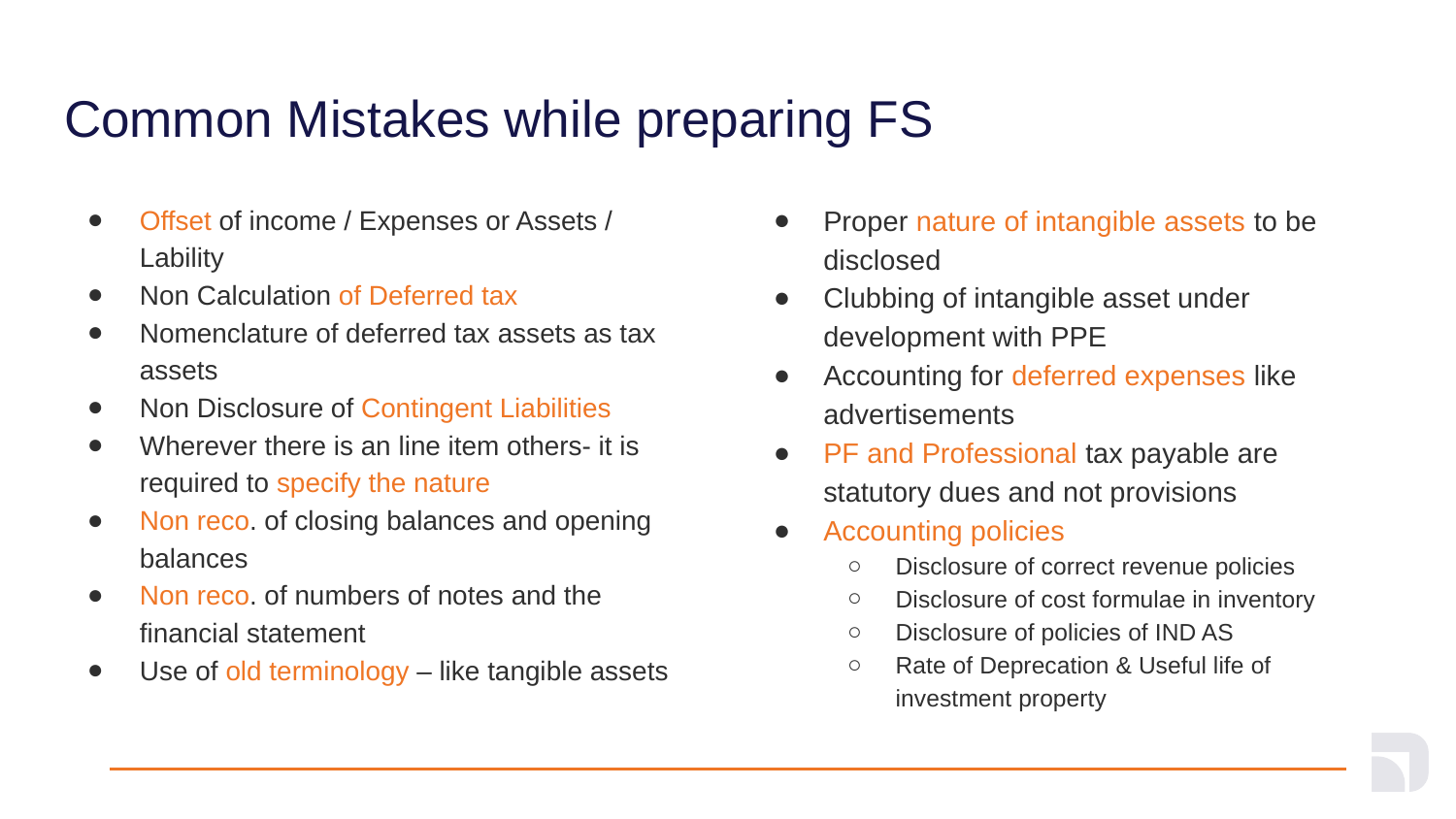

# Common Mistakes while preparing FS
Offset of income / Expenses or Assets / Lability
Non Calculation of Deferred tax
Nomenclature of deferred tax assets as tax assets
Non Disclosure of Contingent Liabilities
Wherever there is an line item others- it is required to specify the nature
Non reco. of closing balances and opening balances
Non reco. of numbers of notes and the financial statement
Use of old terminology – like tangible assets

Proper nature of intangible assets to be disclosed
Clubbing of intangible asset under development with PPE
Accounting for deferred expenses like advertisements
PF and Professional tax payable are statutory dues and not provisions
Accounting policies
Disclosure of correct revenue policies
Disclosure of cost formulae in inventory
Disclosure of policies of IND AS
Rate of Deprecation & Useful life of investment property